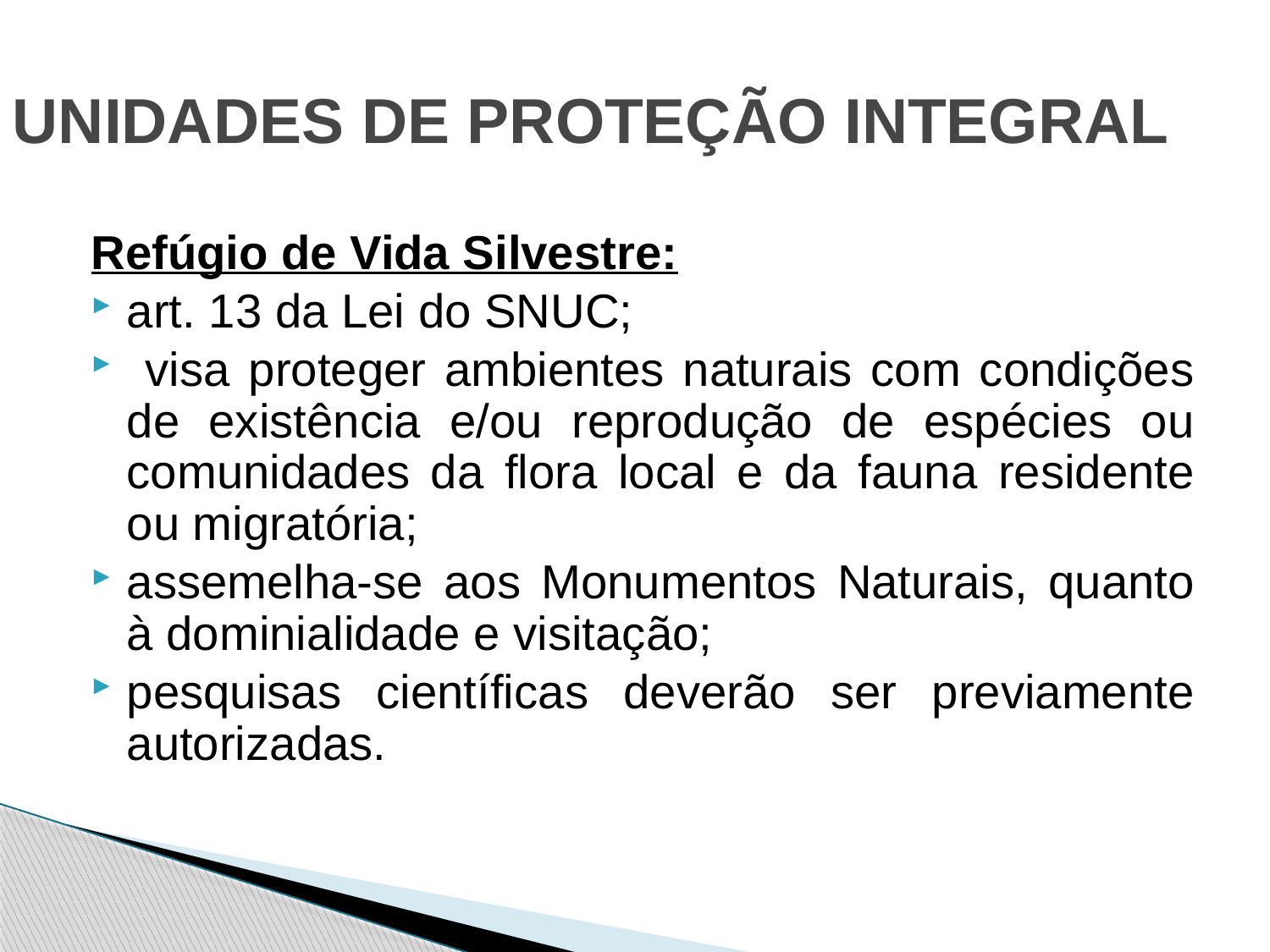

# UNIDADES DE PROTEÇÃO INTEGRAL
Refúgio de Vida Silvestre:
art. 13 da Lei do SNUC;
 visa proteger ambientes naturais com condições de existência e/ou reprodução de espécies ou comunidades da flora local e da fauna residente ou migratória;
assemelha-se aos Monumentos Naturais, quanto à dominialidade e visitação;
pesquisas científicas deverão ser previamente autorizadas.